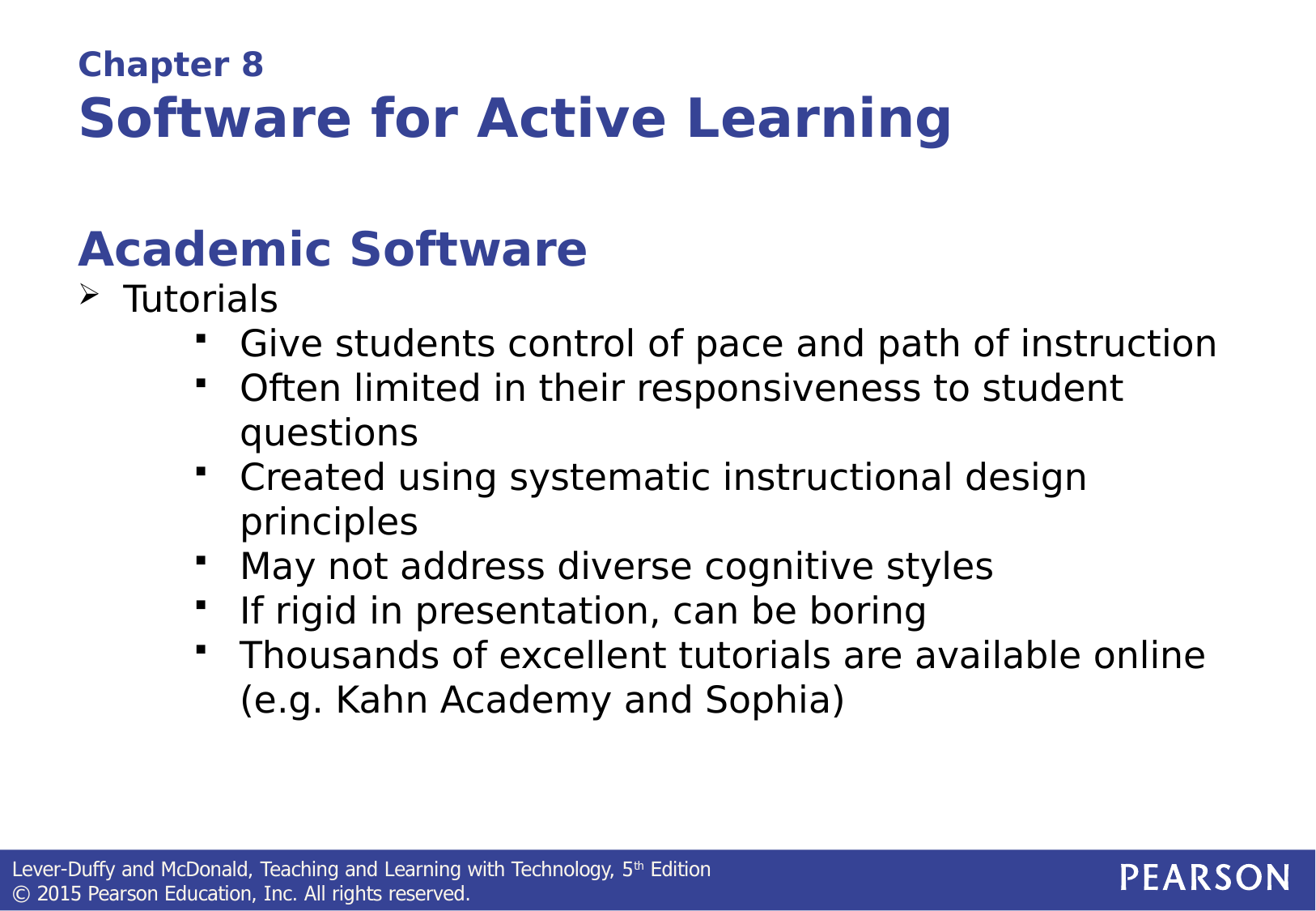

# Chapter 8 Software for Active Learning
Academic Software
Tutorials
Give students control of pace and path of instruction
Often limited in their responsiveness to student questions
Created using systematic instructional design principles
May not address diverse cognitive styles
If rigid in presentation, can be boring
Thousands of excellent tutorials are available online (e.g. Kahn Academy and Sophia)